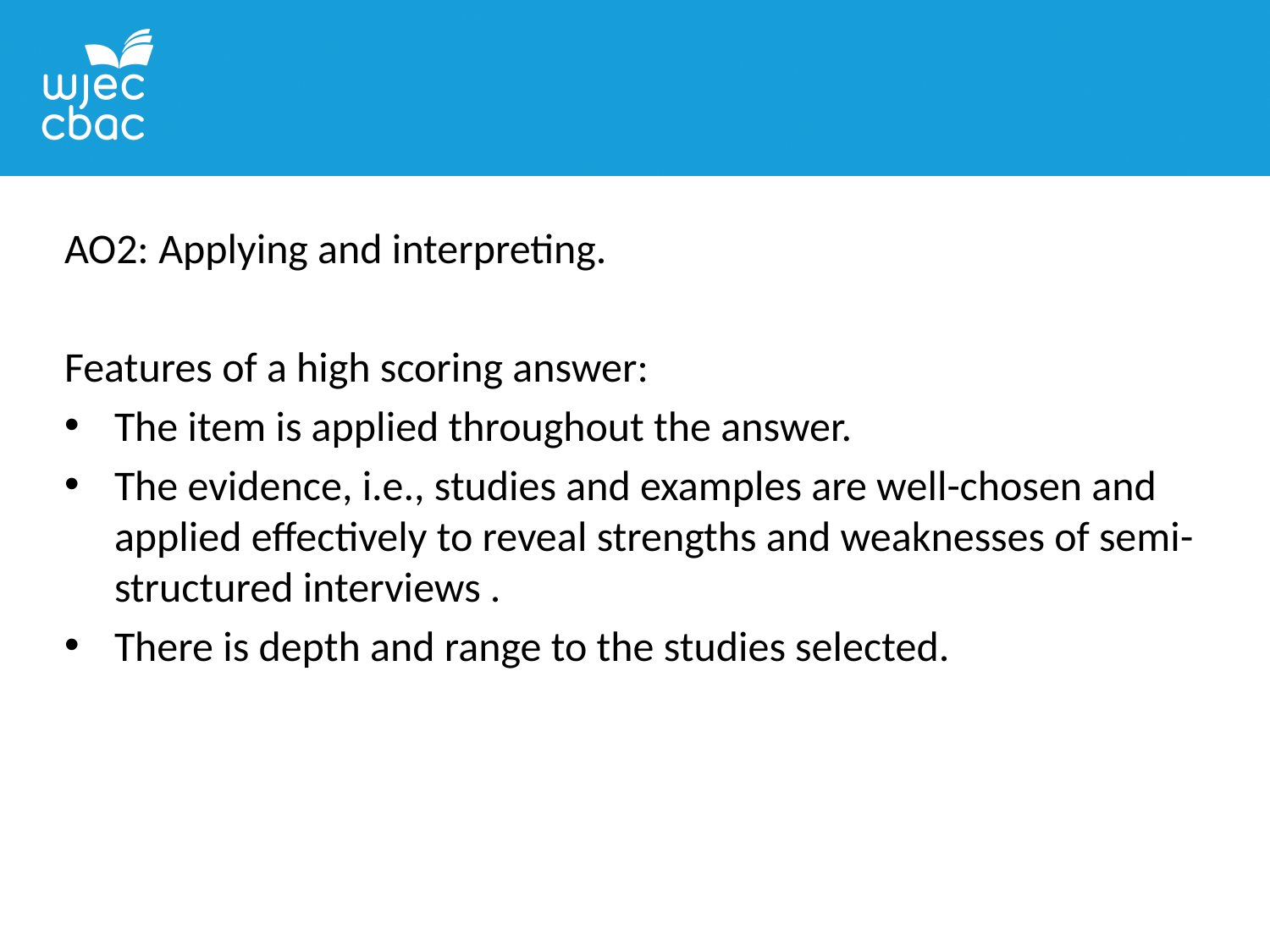

AO2: Applying and interpreting.

Features of a high scoring answer:
The item is applied throughout the answer.
The evidence, i.e., studies and examples are well-chosen and applied effectively to reveal strengths and weaknesses of semi-structured interviews .
There is depth and range to the studies selected.